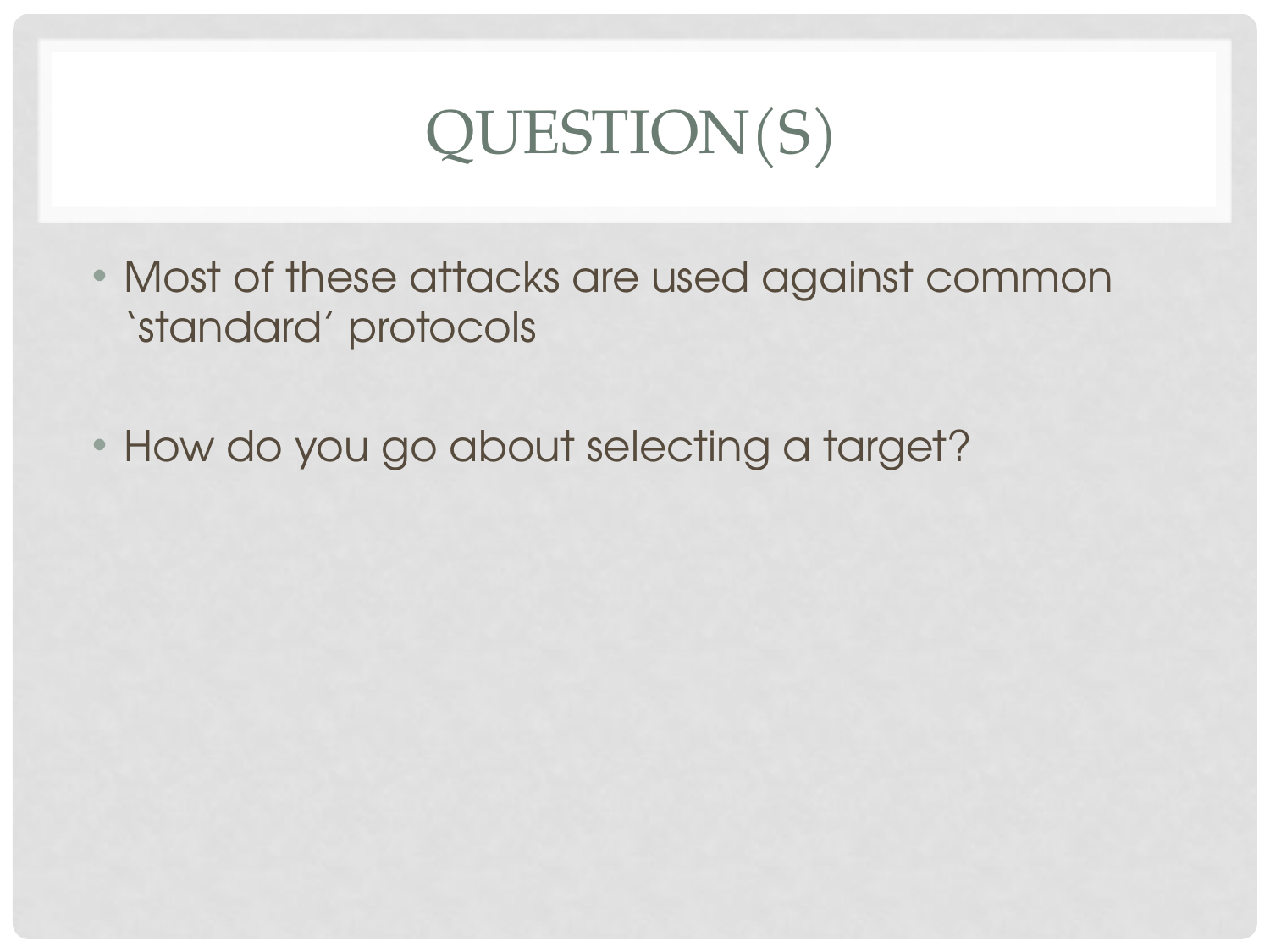

# Question(s)
Most of these attacks are used against common ‘standard’ protocols

How do you go about selecting a target?